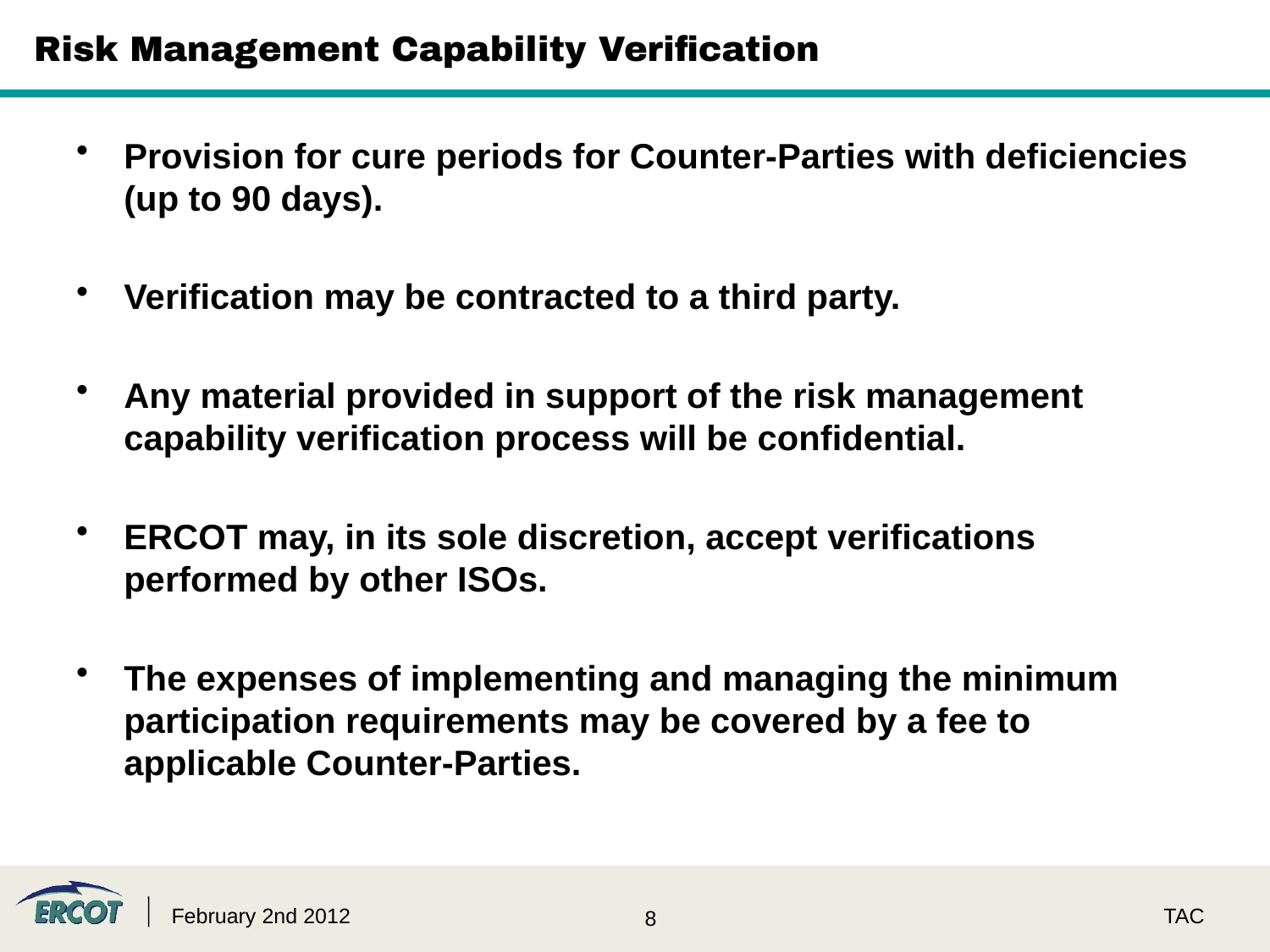

# Risk Management Capability Verification
Provision for cure periods for Counter-Parties with deficiencies (up to 90 days).

Verification may be contracted to a third party.

Any material provided in support of the risk management capability verification process will be confidential.

ERCOT may, in its sole discretion, accept verifications performed by other ISOs.

The expenses of implementing and managing the minimum participation requirements may be covered by a fee to applicable Counter-Parties.

February 2nd 2012
TAC